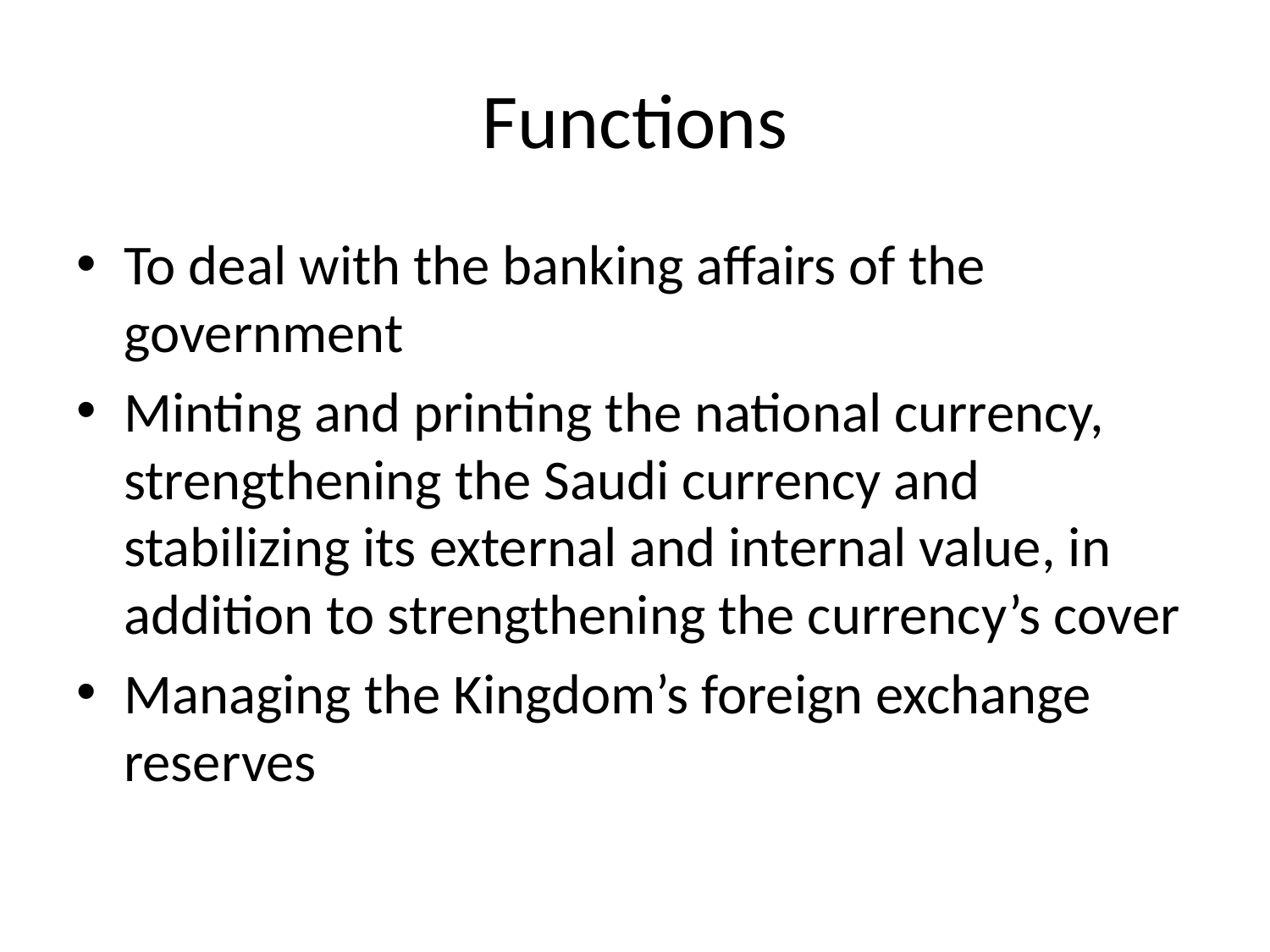

# Functions
To deal with the banking affairs of the government
Minting and printing the national currency, strengthening the Saudi currency and stabilizing its external and internal value, in addition to strengthening the currency’s cover
Managing the Kingdom’s foreign exchange reserves